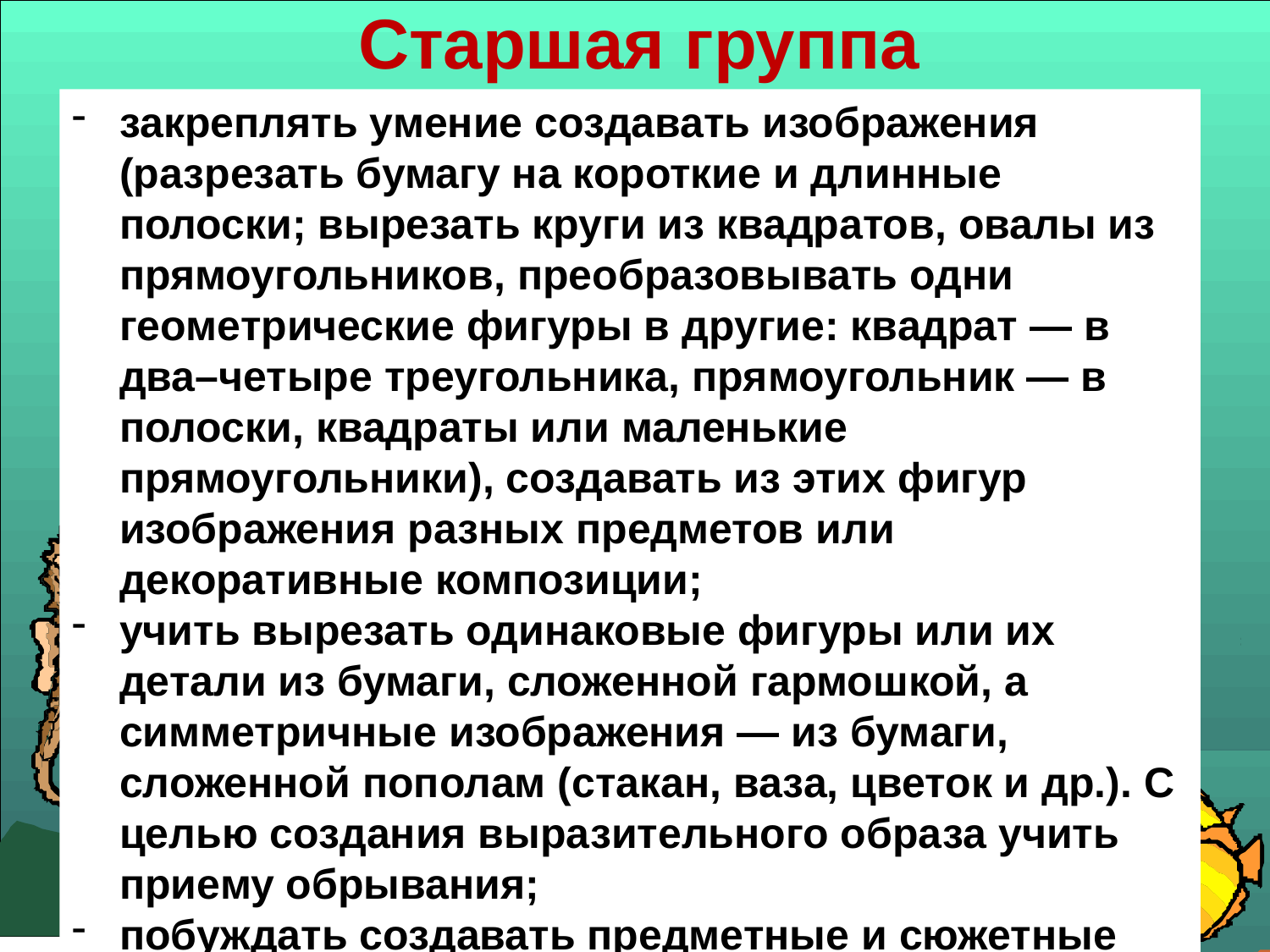

# Старшая группа
закреплять умение создавать изображения (разрезать бумагу на короткие и длинные полоски; вырезать круги из квадратов, овалы из прямоугольников, преобразовывать одни геометрические фигуры в другие: квадрат — в два–четыре треугольника, прямоугольник — в полоски, квадраты или маленькие прямоугольники), создавать из этих фигур изображения разных предметов или декоративные композиции;
учить вырезать одинаковые фигуры или их детали из бумаги, сложенной гармошкой, а симметричные изображения — из бумаги, сложенной пополам (стакан, ваза, цветок и др.). С целью создания выразительного образа учить приему обрывания;
побуждать создавать предметные и сюжетные композиции, дополнять их деталями, обогащающими изображения. Формировать аккуратное и бережное отношение к материалам.